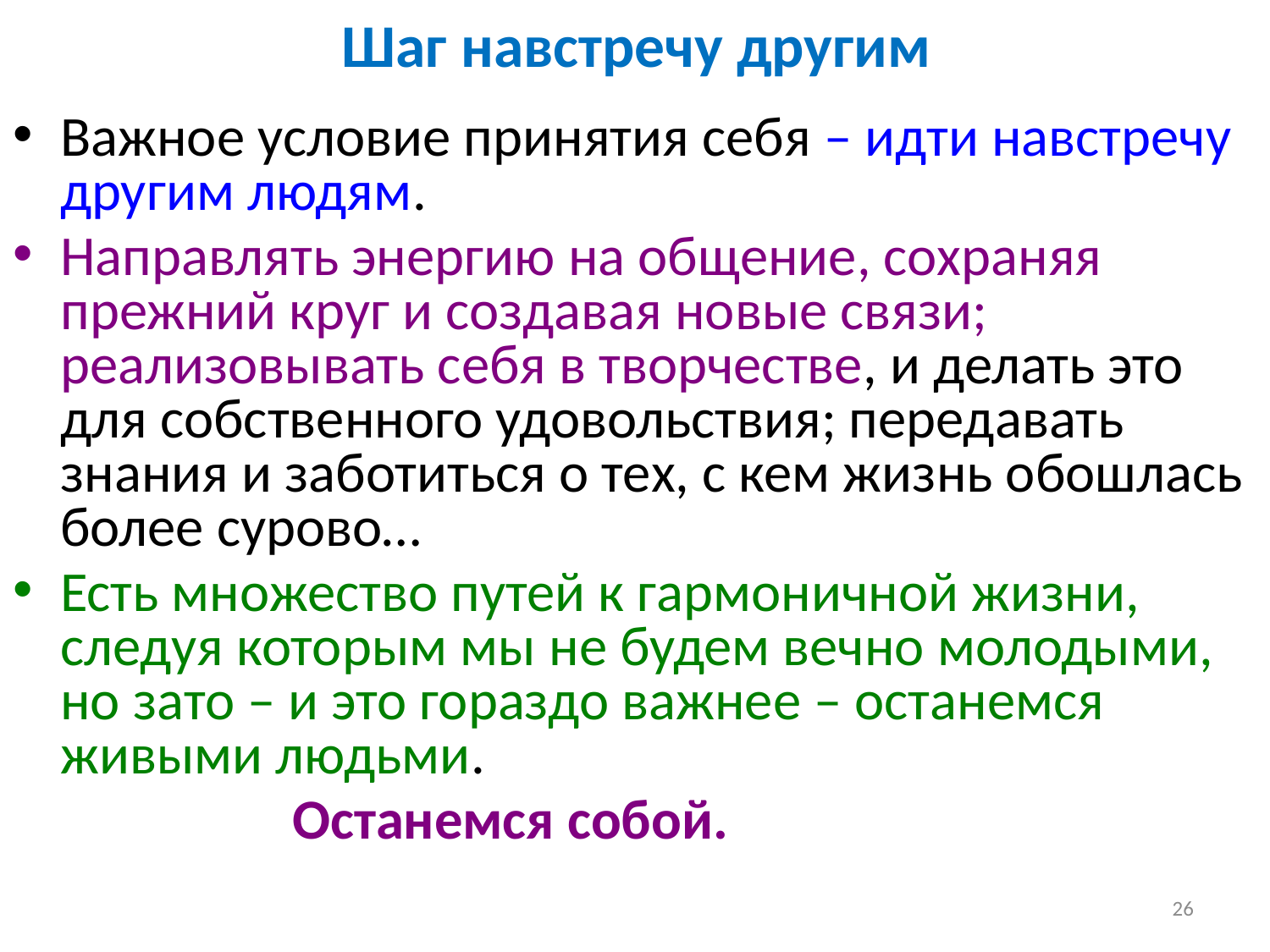

# Шаг навстречу другим
Важное условие принятия себя – идти навстречу другим людям.
Направлять энергию на общение, сохраняя прежний круг и создавая новые связи; реализовывать себя в творчестве, и делать это для собственного удовольствия; передавать знания и заботиться о тех, с кем жизнь обошлась более сурово…
Есть множество путей к гармоничной жизни, следуя которым мы не будем вечно молодыми, но зато – и это гораздо важнее – останемся живыми людьми.
                      Останемся собой.

26